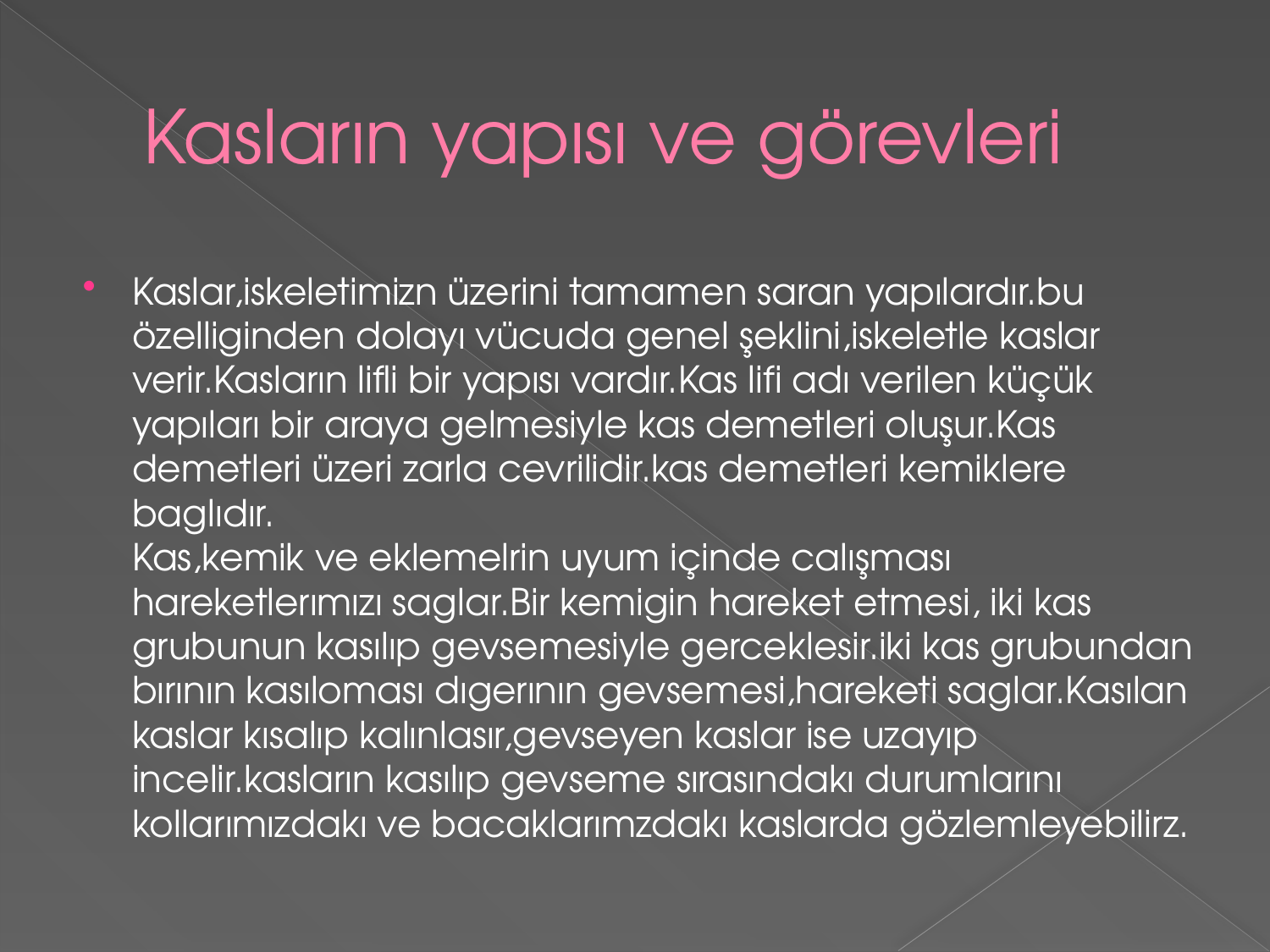

# Kasların yapısı ve görevleri
Kaslar,iskeletimizn üzerini tamamen saran yapılardır.bu özelliginden dolayı vücuda genel şeklini,iskeletle kaslar verir.Kasların lifli bir yapısı vardır.Kas lifi adı verilen küçük yapıları bir araya gelmesiyle kas demetleri oluşur.Kas demetleri üzeri zarla cevrilidir.kas demetleri kemiklere baglıdır.
Kas,kemik ve eklemelrin uyum içinde calışması hareketlerımızı saglar.Bir kemigin hareket etmesi, iki kas grubunun kasılıp gevsemesiyle gerceklesir.iki kas grubundan bırının kasıloması dıgerının gevsemesi,hareketi saglar.Kasılan kaslar kısalıp kalınlasır,gevseyen kaslar ise uzayıp incelir.kasların kasılıp gevseme sırasındakı durumlarını kollarımızdakı ve bacaklarımzdakı kaslarda gözlemleyebilirz.